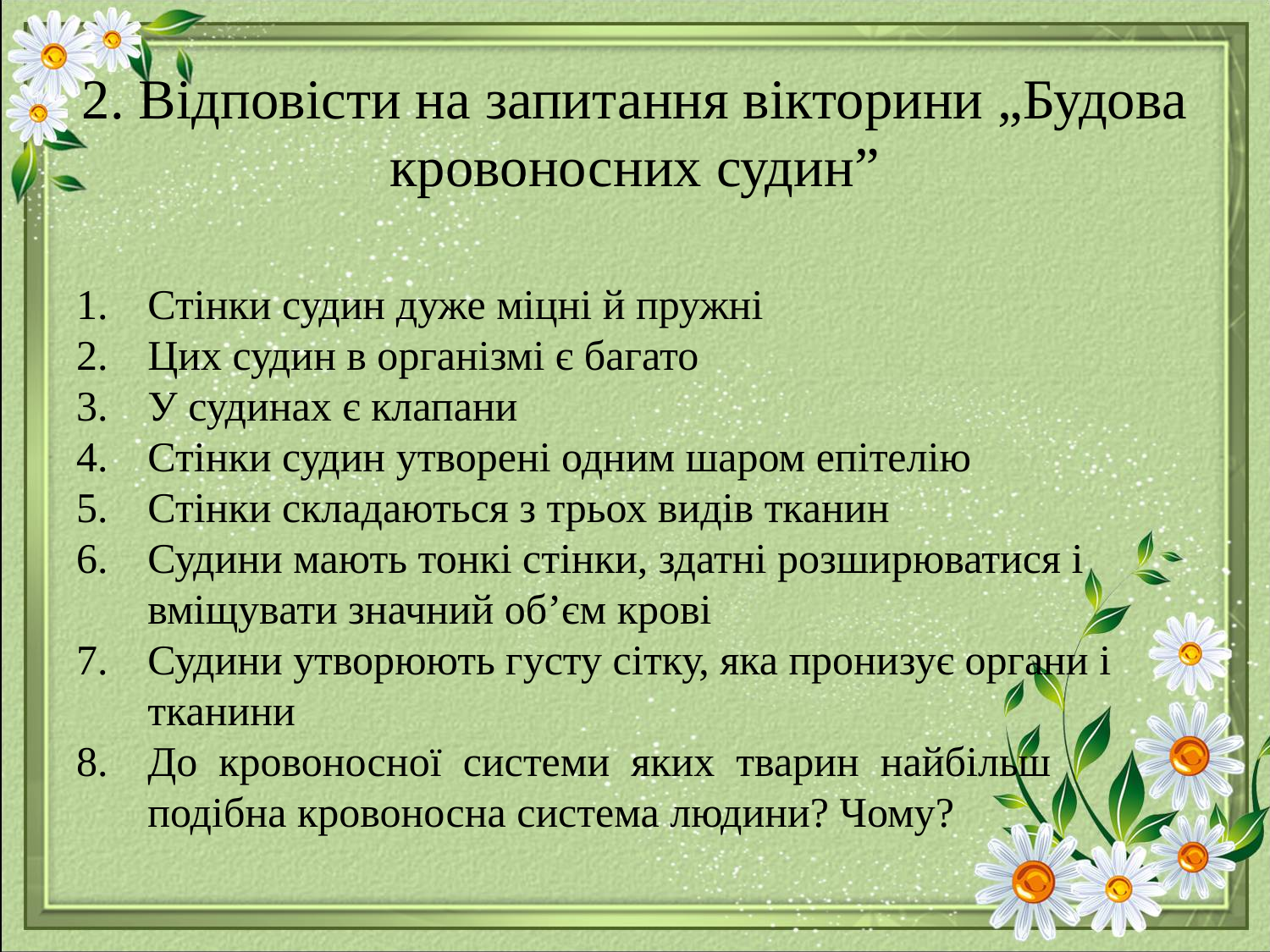

2. Відповісти на запитання вікторини „Будова кровоносних судин”

Стінки судин дуже міцні й пружні
Цих судин в організмі є багато
У судинах є клапани
Стінки судин утворені одним шаром епітелію
Стінки складаються з трьох видів тканин
Судини мають тонкі стінки, здатні розширюватися і вміщувати значний об’єм крові
Судини утворюють густу сітку, яка пронизує органи і тканини
До  кровоносної  системи  яких  тварин  найбільш  подібна кровоносна система людини? Чому?